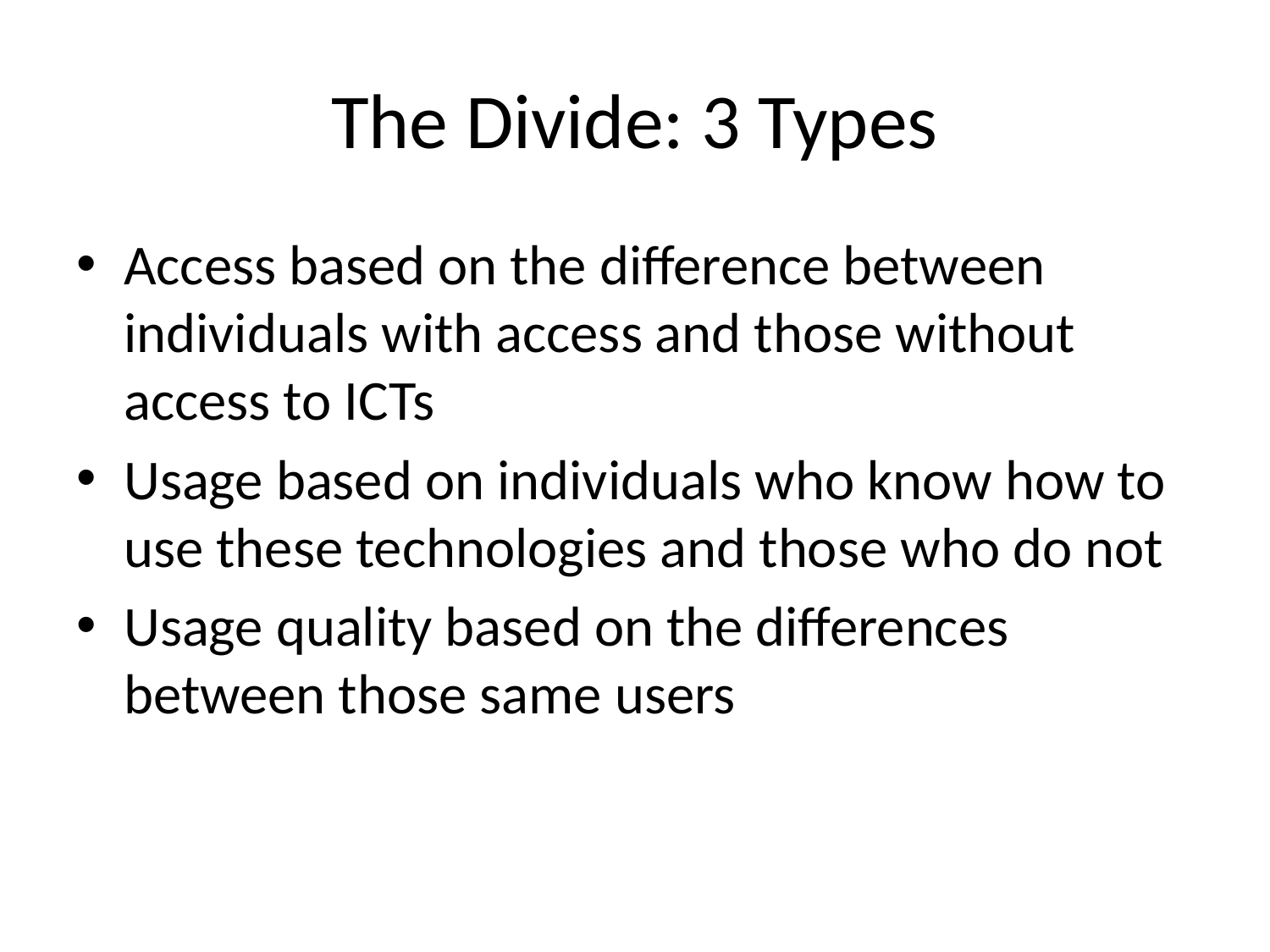

# The Divide: 3 Types
Access based on the difference between individuals with access and those without access to ICTs
Usage based on individuals who know how to use these technologies and those who do not
Usage quality based on the differences between those same users